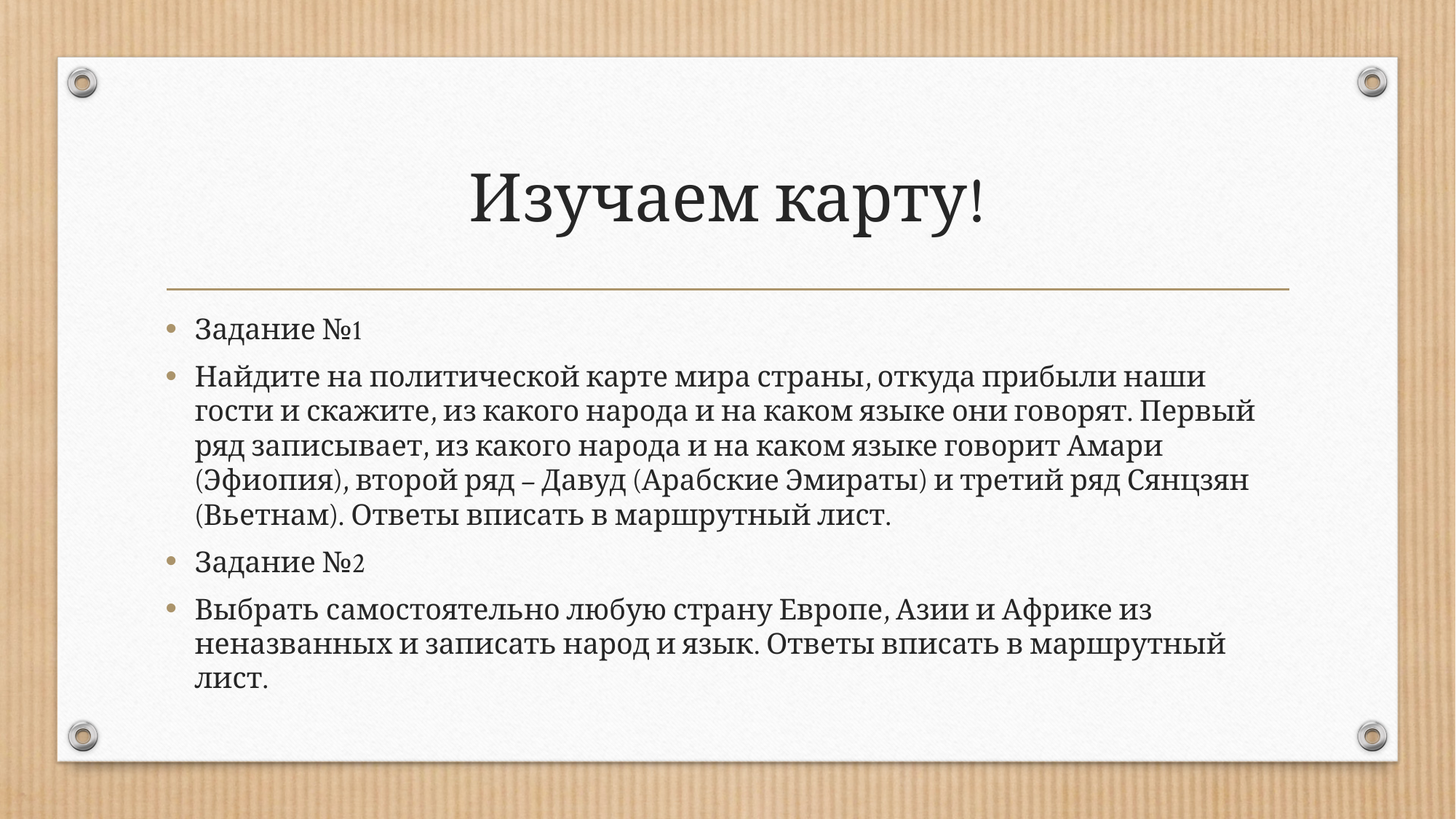

# Изучаем карту!
Задание №1
Найдите на политической карте мира страны, откуда прибыли наши гости и скажите, из какого народа и на каком языке они говорят. Первый ряд записывает, из какого народа и на каком языке говорит Амари (Эфиопия), второй ряд – Давуд (Арабские Эмираты) и третий ряд Сянцзян (Вьетнам). Ответы вписать в маршрутный лист.
Задание №2
Выбрать самостоятельно любую страну Европе, Азии и Африке из неназванных и записать народ и язык. Ответы вписать в маршрутный лист.